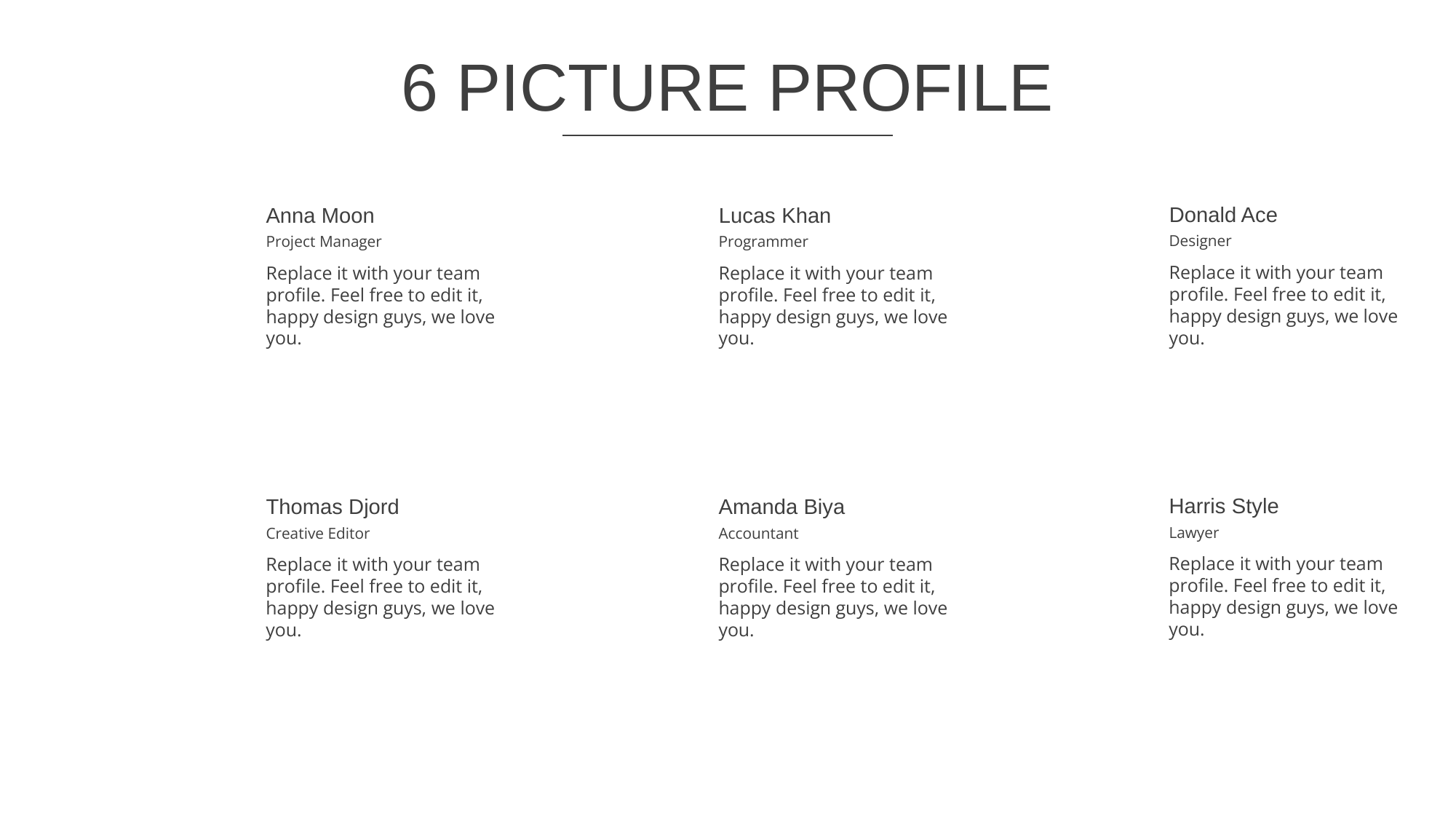

# 6 PICTURE PROFILE
Donald Ace
Anna Moon
Lucas Khan

Designer
Project Manager
Programmer
Replace it with your team profile. Feel free to edit it, happy design guys, we love you.
Replace it with your team profile. Feel free to edit it, happy design guys, we love you.
Replace it with your team profile. Feel free to edit it, happy design guys, we love you.

Harris Style
Thomas Djord
Amanda Biya
Lawyer
Creative Editor
Accountant
Replace it with your team profile. Feel free to edit it, happy design guys, we love you.
Replace it with your team profile. Feel free to edit it, happy design guys, we love you.
Replace it with your team profile. Feel free to edit it, happy design guys, we love you.